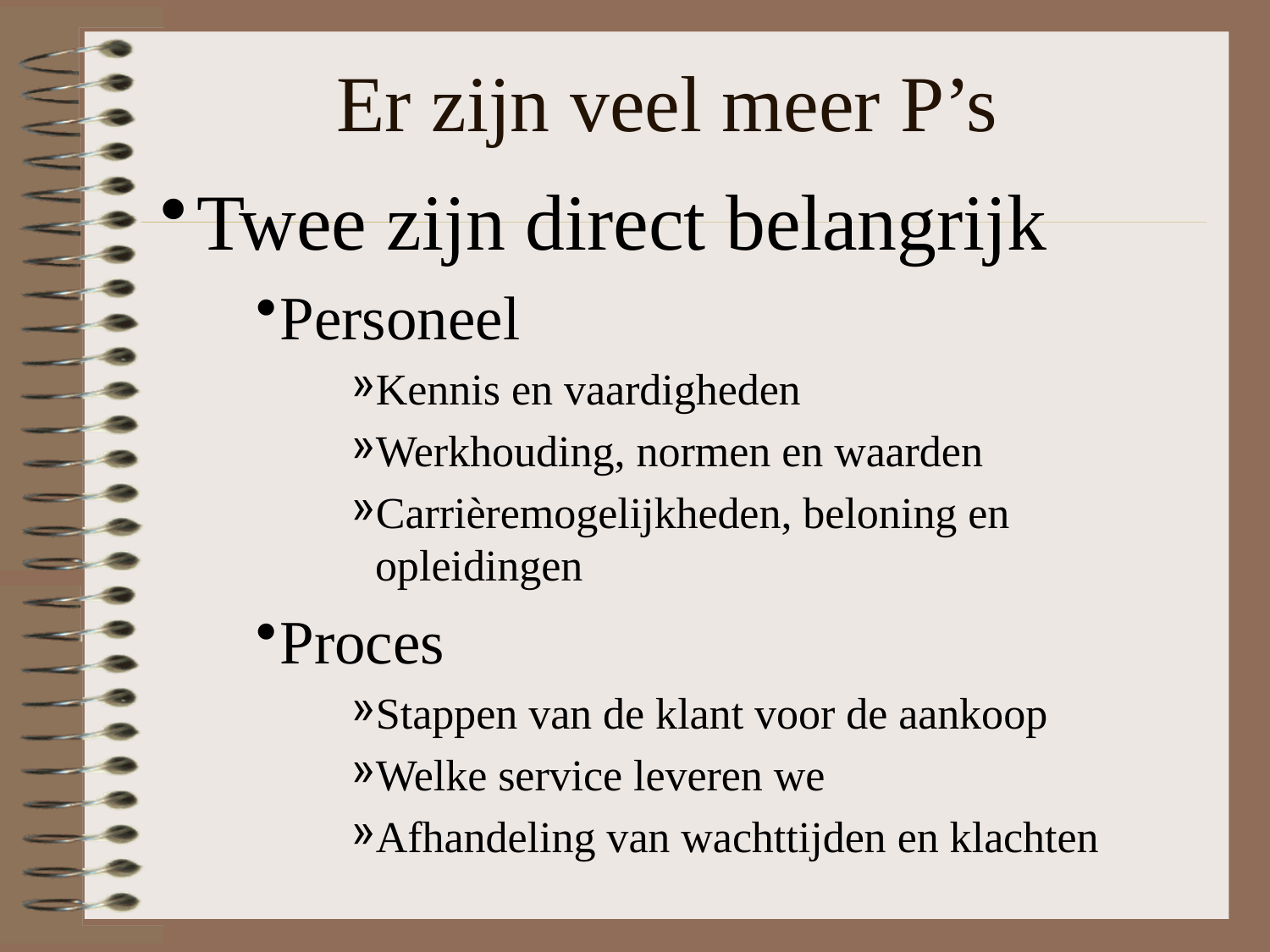

# Er zijn veel meer P’s
Twee zijn direct belangrijk
Personeel
Kennis en vaardigheden
Werkhouding, normen en waarden
Carrièremogelijkheden, beloning en opleidingen
Proces
Stappen van de klant voor de aankoop
Welke service leveren we
Afhandeling van wachttijden en klachten